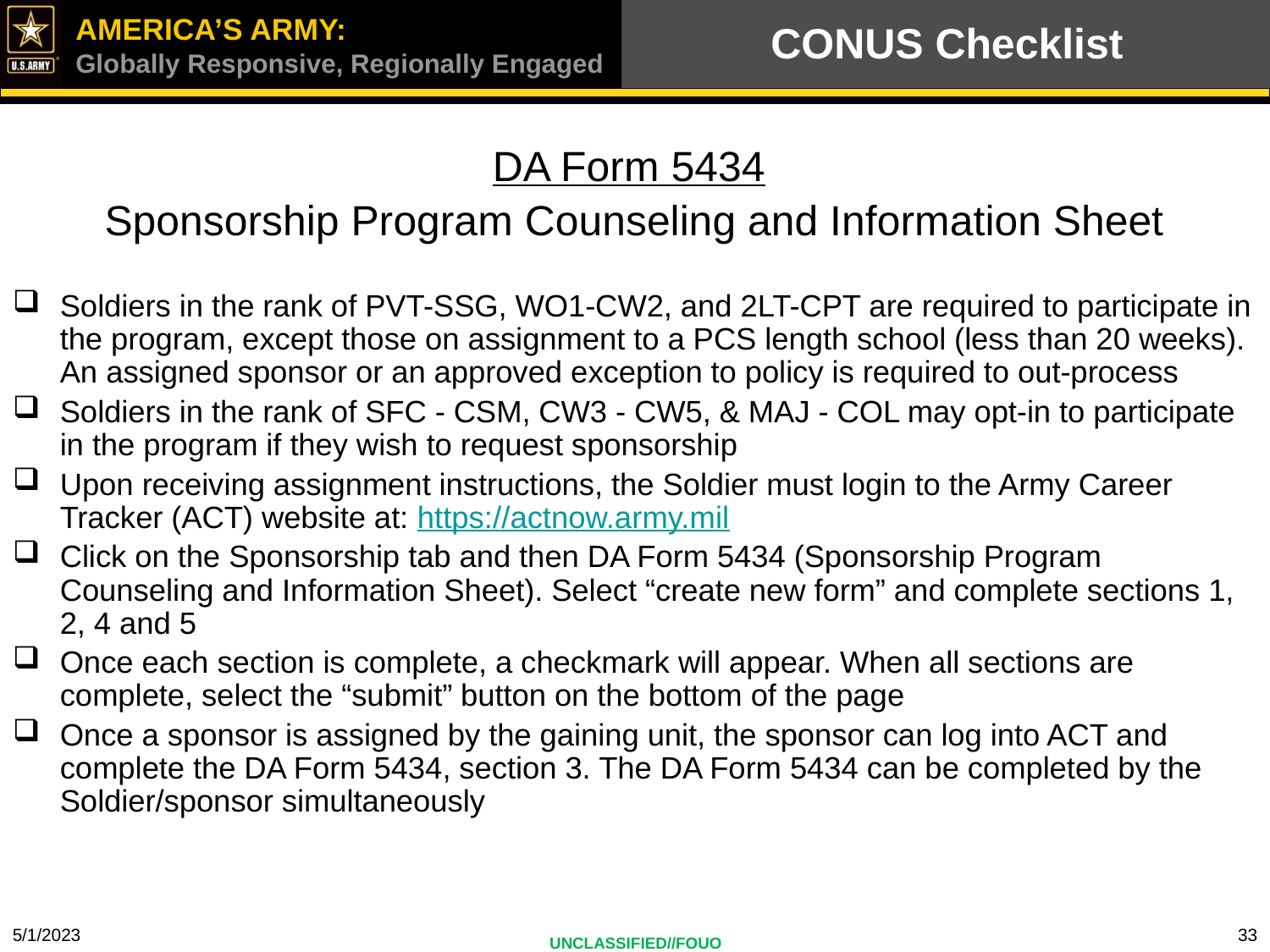

# CONUS Checklist
DA Form 5434
Sponsorship Program Counseling and Information Sheet

Soldiers in the rank of PVT-SSG, WO1-CW2, and 2LT-CPT are required to participate in the program, except those on assignment to a PCS length school (less than 20 weeks). An assigned sponsor or an approved exception to policy is required to out-process
Soldiers in the rank of SFC - CSM, CW3 - CW5, & MAJ - COL may opt-in to participate in the program if they wish to request sponsorship
Upon receiving assignment instructions, the Soldier must login to the Army Career Tracker (ACT) website at: https://actnow.army.mil
Click on the Sponsorship tab and then DA Form 5434 (Sponsorship Program Counseling and Information Sheet). Select “create new form” and complete sections 1, 2, 4 and 5
Once each section is complete, a checkmark will appear. When all sections are complete, select the “submit” button on the bottom of the page
Once a sponsor is assigned by the gaining unit, the sponsor can log into ACT and complete the DA Form 5434, section 3. The DA Form 5434 can be completed by the Soldier/sponsor simultaneously

5/1/2023
33